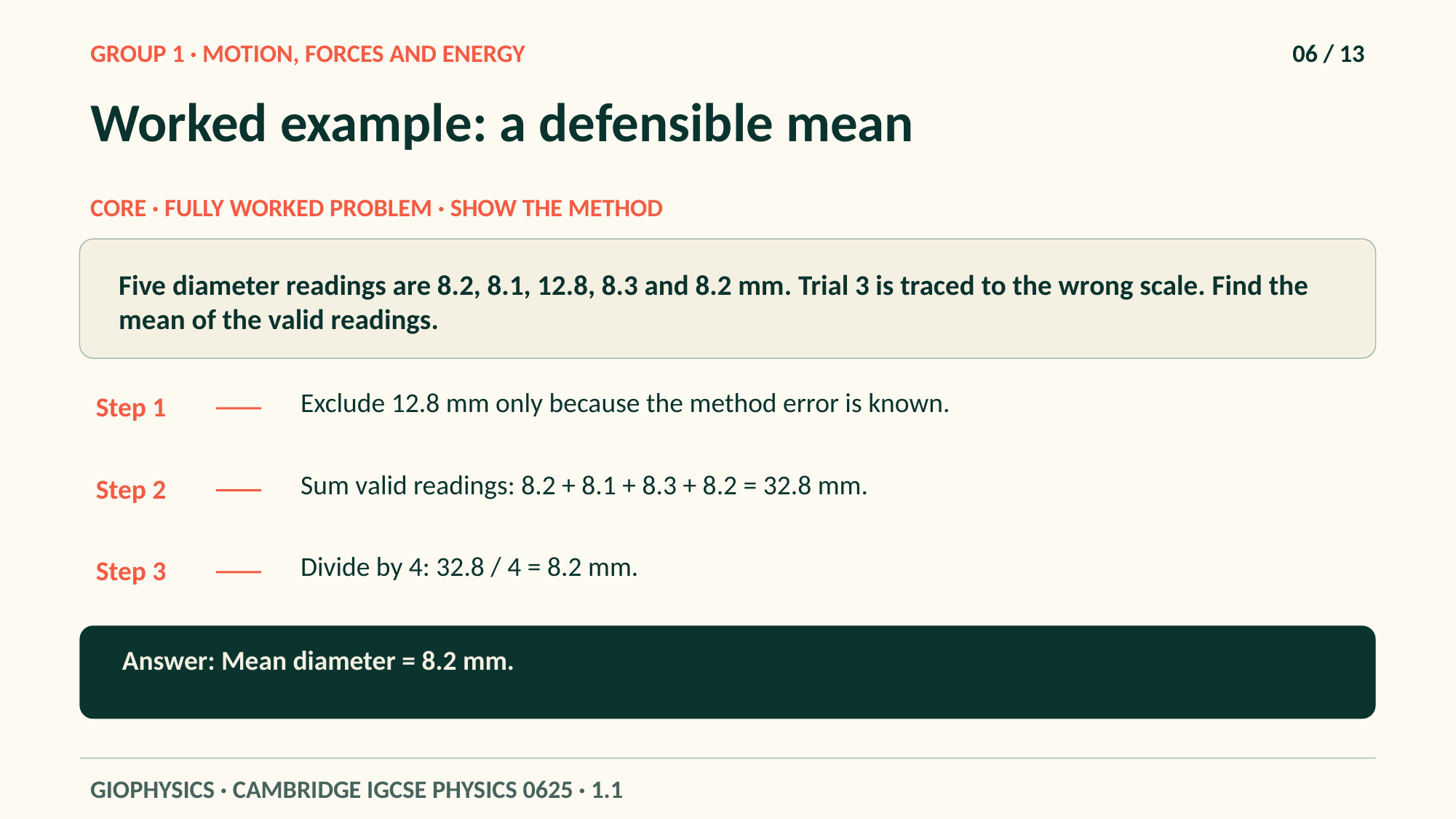

GROUP 1 · MOTION, FORCES AND ENERGY
06 / 13
Worked example: a defensible mean
CORE · FULLY WORKED PROBLEM · SHOW THE METHOD

Five diameter readings are 8.2, 8.1, 12.8, 8.3 and 8.2 mm. Trial 3 is traced to the wrong scale. Find the mean of the valid readings.
Exclude 12.8 mm only because the method error is known.
Step 1

Sum valid readings: 8.2 + 8.1 + 8.3 + 8.2 = 32.8 mm.
Step 2

Divide by 4: 32.8 / 4 = 8.2 mm.
Step 3

Answer: Mean diameter = 8.2 mm.

GIOPHYSICS · CAMBRIDGE IGCSE PHYSICS 0625 · 1.1